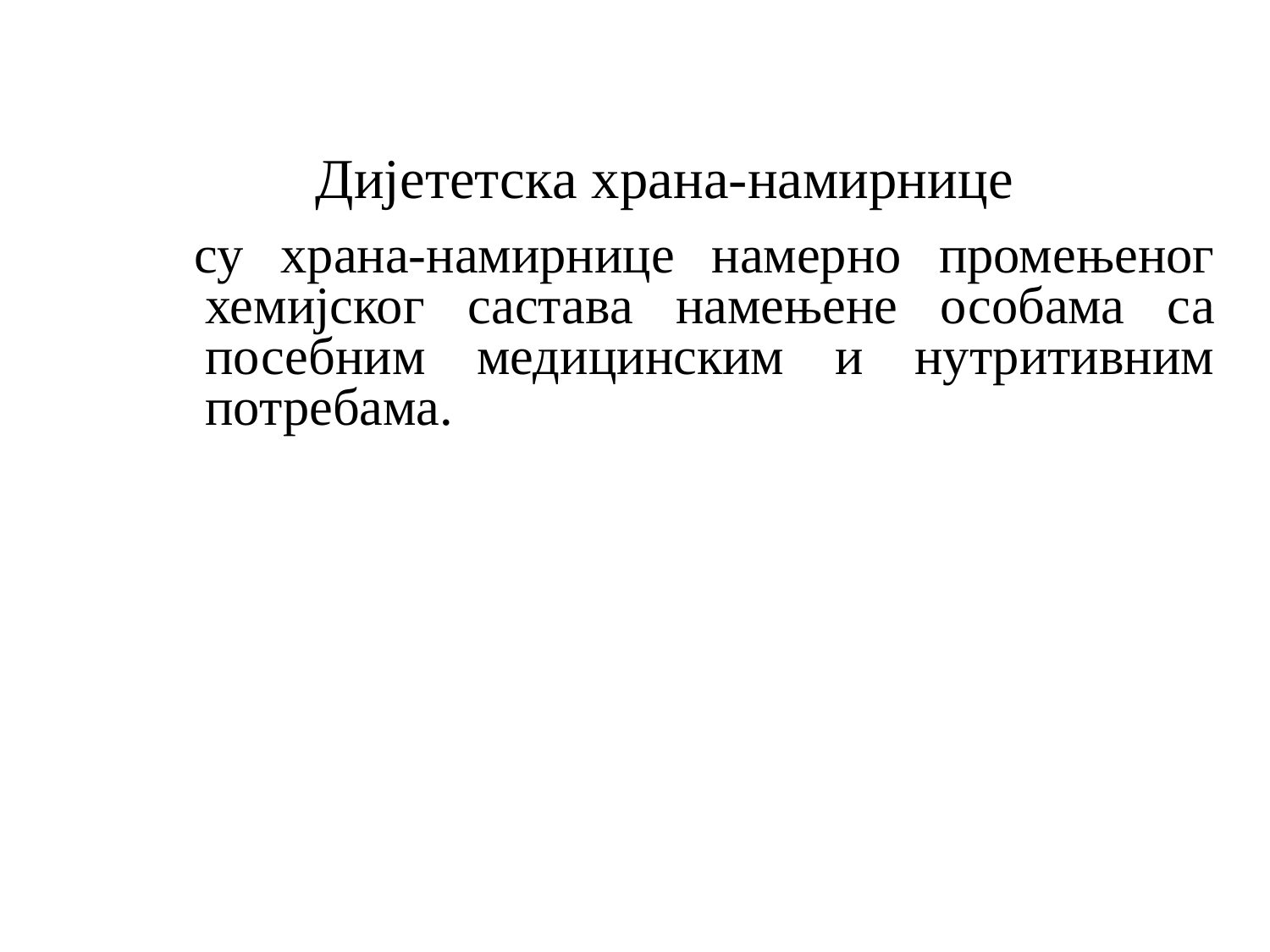

# Дијететска храна-намирнице
 су храна-намирнице намерно промењеног хемијског састава намењене особама са посебним медицинским и нутритивним потребама.